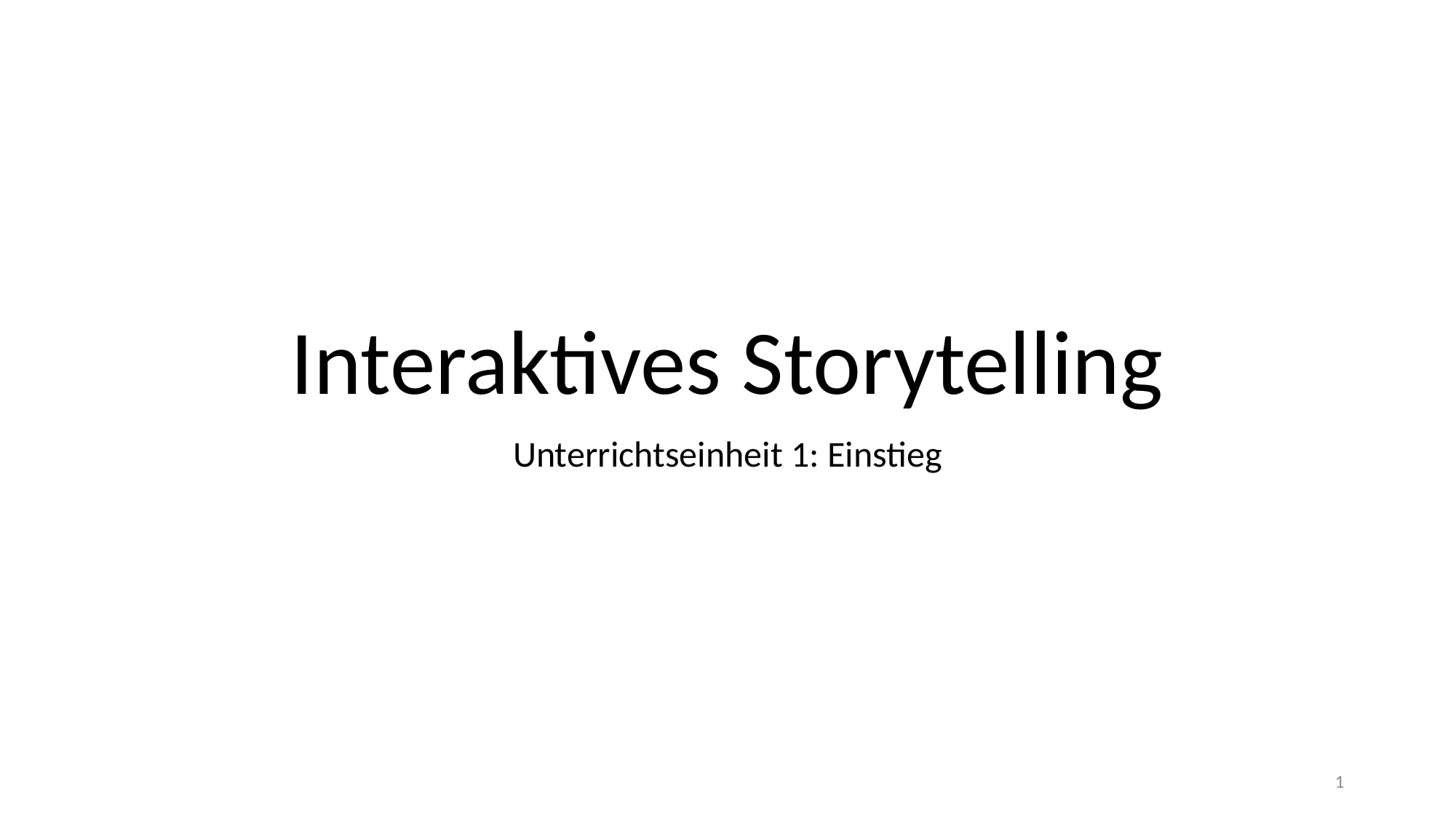

# Interaktives Storytelling
Unterrichtseinheit 1: Einstieg
1